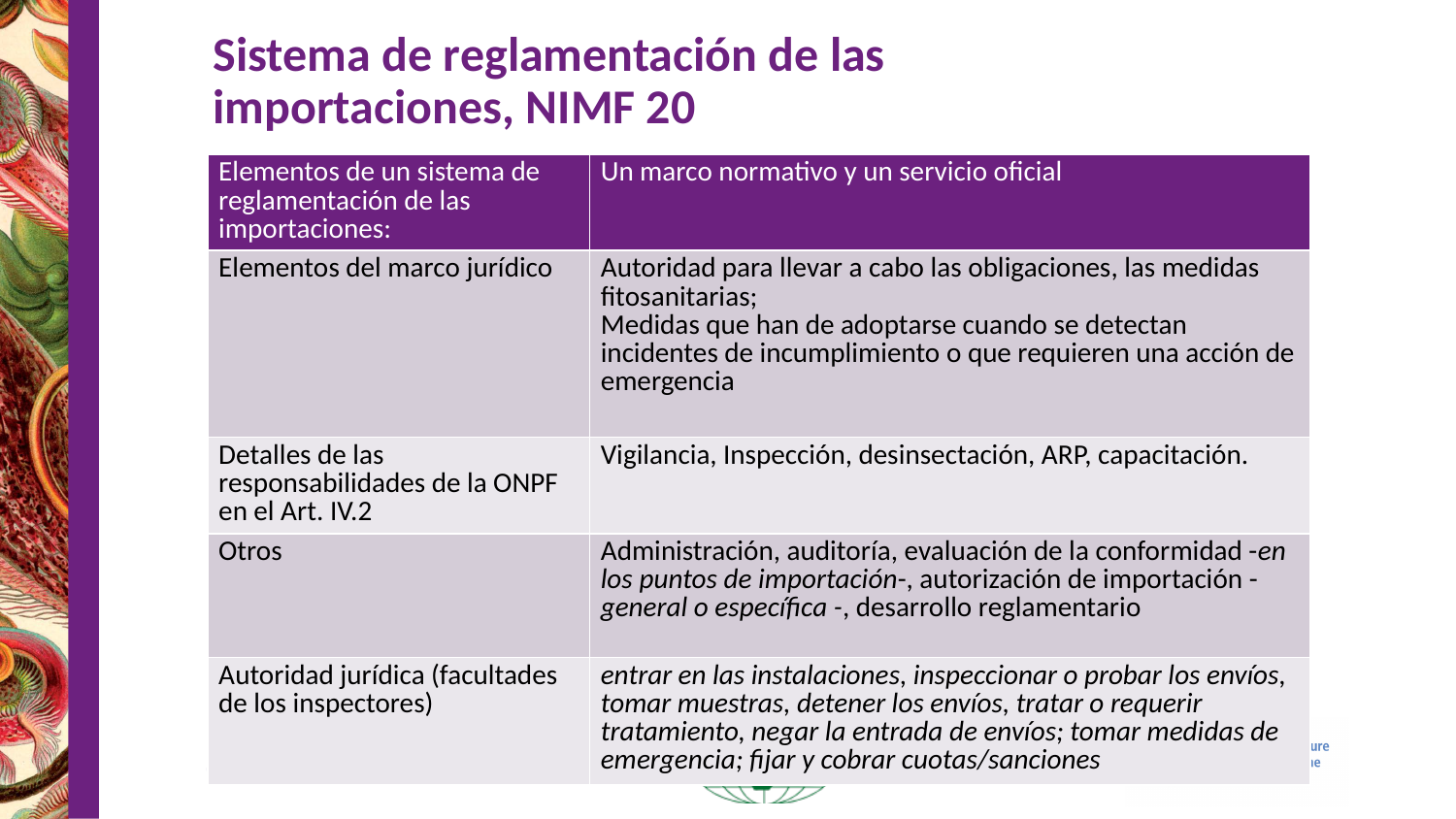

# Sistema de reglamentación de las importaciones, NIMF 20
| Elementos de un sistema de reglamentación de las importaciones: | Un marco normativo y un servicio oficial |
| --- | --- |
| Elementos del marco jurídico | Autoridad para llevar a cabo las obligaciones, las medidas fitosanitarias; Medidas que han de adoptarse cuando se detectan incidentes de incumplimiento o que requieren una acción de emergencia |
| Detalles de las responsabilidades de la ONPF en el Art. IV.2 | Vigilancia, Inspección, desinsectación, ARP, capacitación. |
| Otros | Administración, auditoría, evaluación de la conformidad -en los puntos de importación-, autorización de importación - general o específica -, desarrollo reglamentario |
| Autoridad jurídica (facultades de los inspectores) | entrar en las instalaciones, inspeccionar o probar los envíos, tomar muestras, detener los envíos, tratar o requerir tratamiento, negar la entrada de envíos; tomar medidas de emergencia; fijar y cobrar cuotas/sanciones |